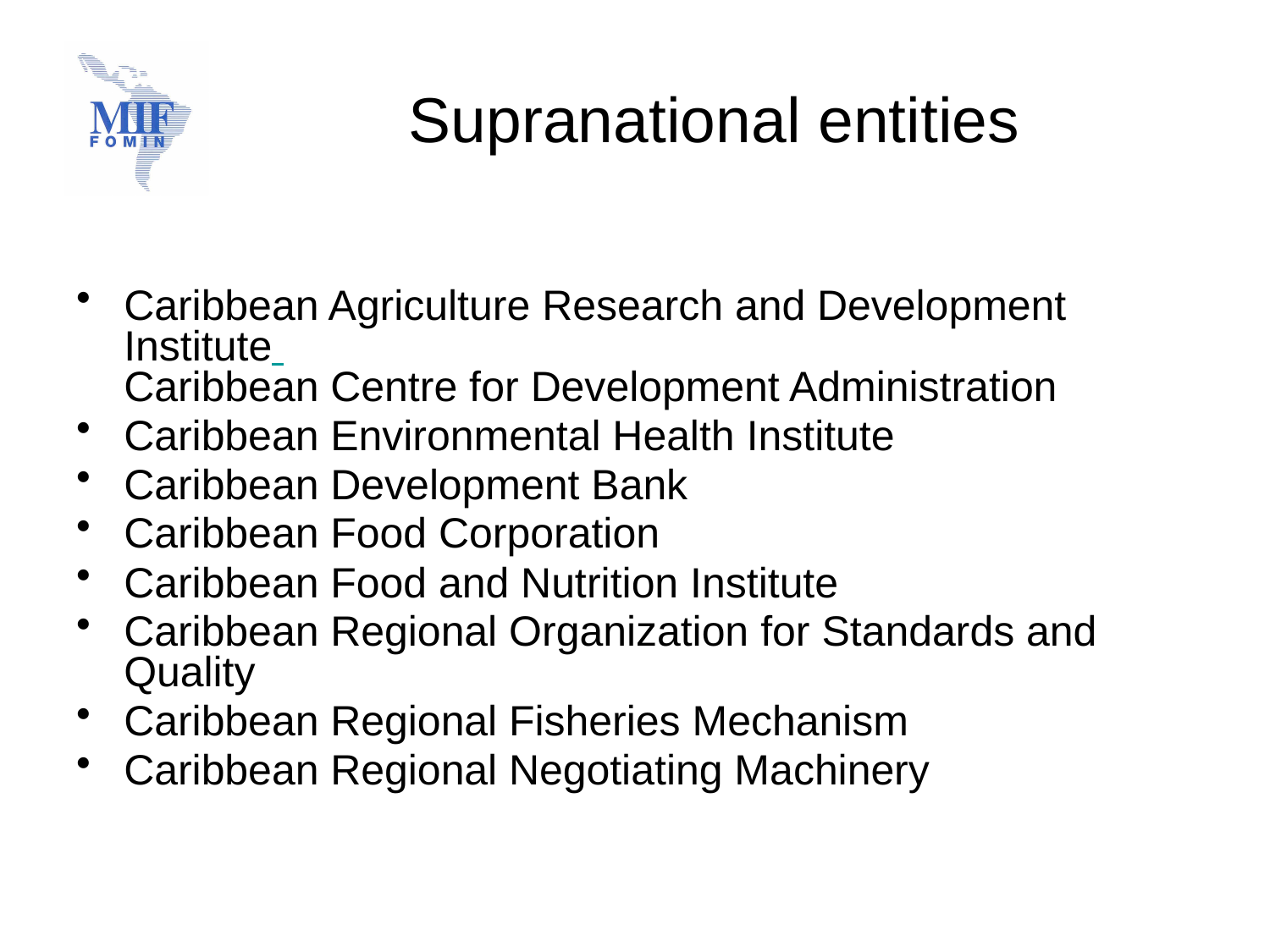

# Supranational entities

Caribbean Agriculture Research and Development Institute
Caribbean Centre for Development Administration
Caribbean Environmental Health Institute
Caribbean Development Bank
Caribbean Food Corporation
Caribbean Food and Nutrition Institute
Caribbean Regional Organization for Standards and Quality
Caribbean Regional Fisheries Mechanism
Caribbean Regional Negotiating Machinery